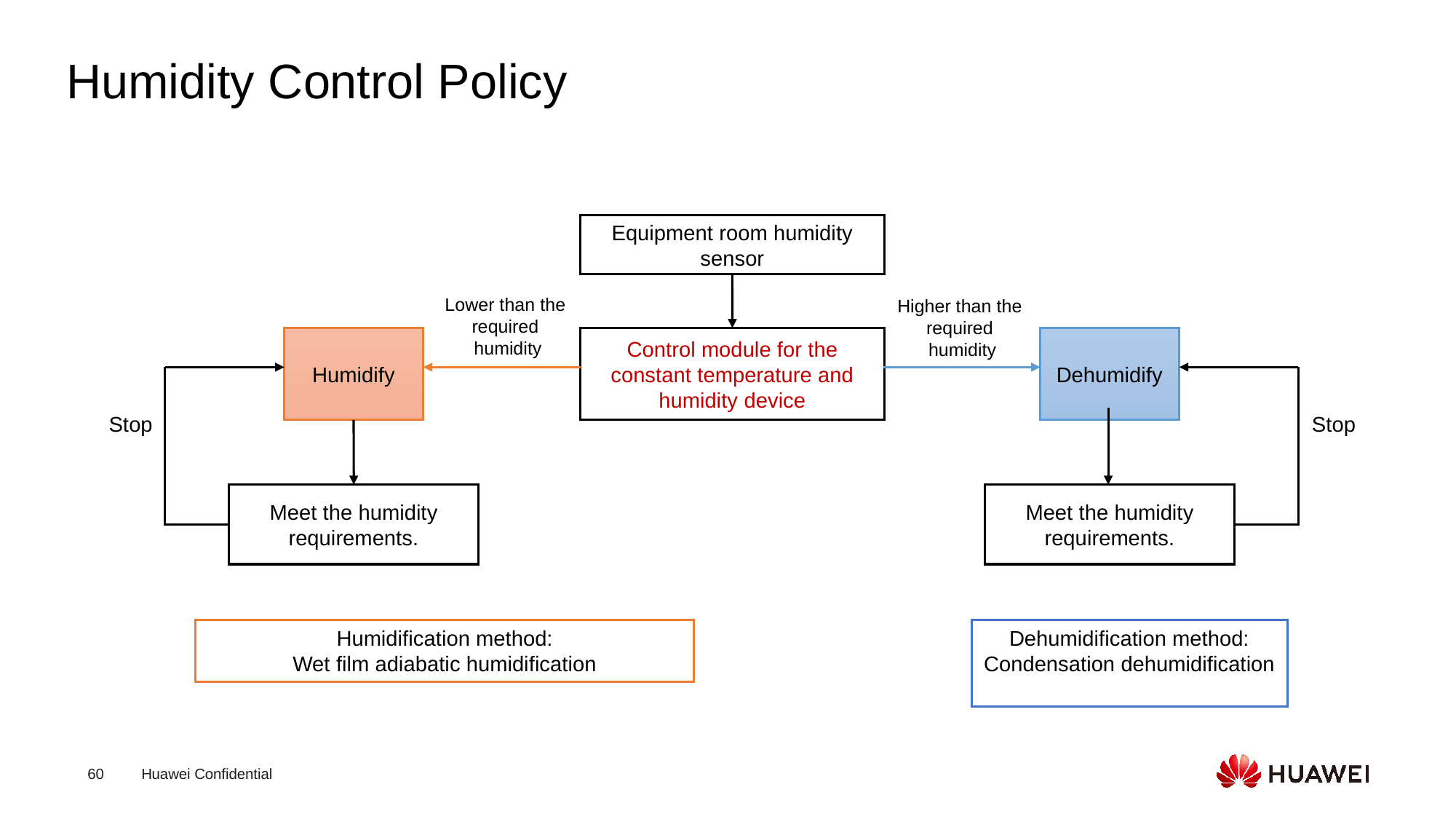

# Humidity Control Policy
Equipment room humidity sensor
Lower than the
required
humidity

Higher than the
required
humidity

Humidify
Control module for the constant temperature and humidity device
Dehumidify
Stop

Stop

Meet the humidity requirements.
Meet the humidity requirements.
Humidification method:
Wet film adiabatic humidification
Dehumidification method:
Condensation dehumidification